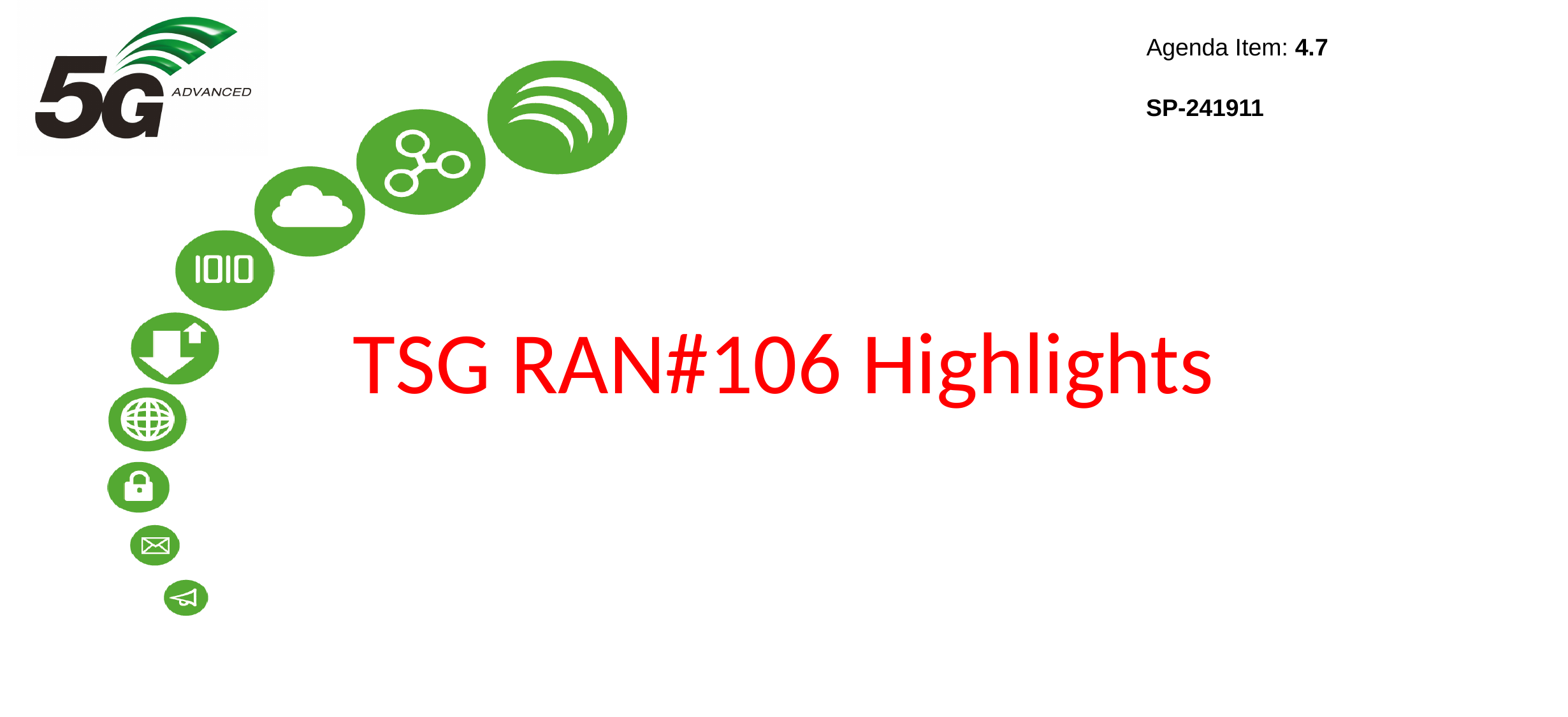

Agenda Item: 4.7
SP-241911
# TSG RAN#106 Highlights